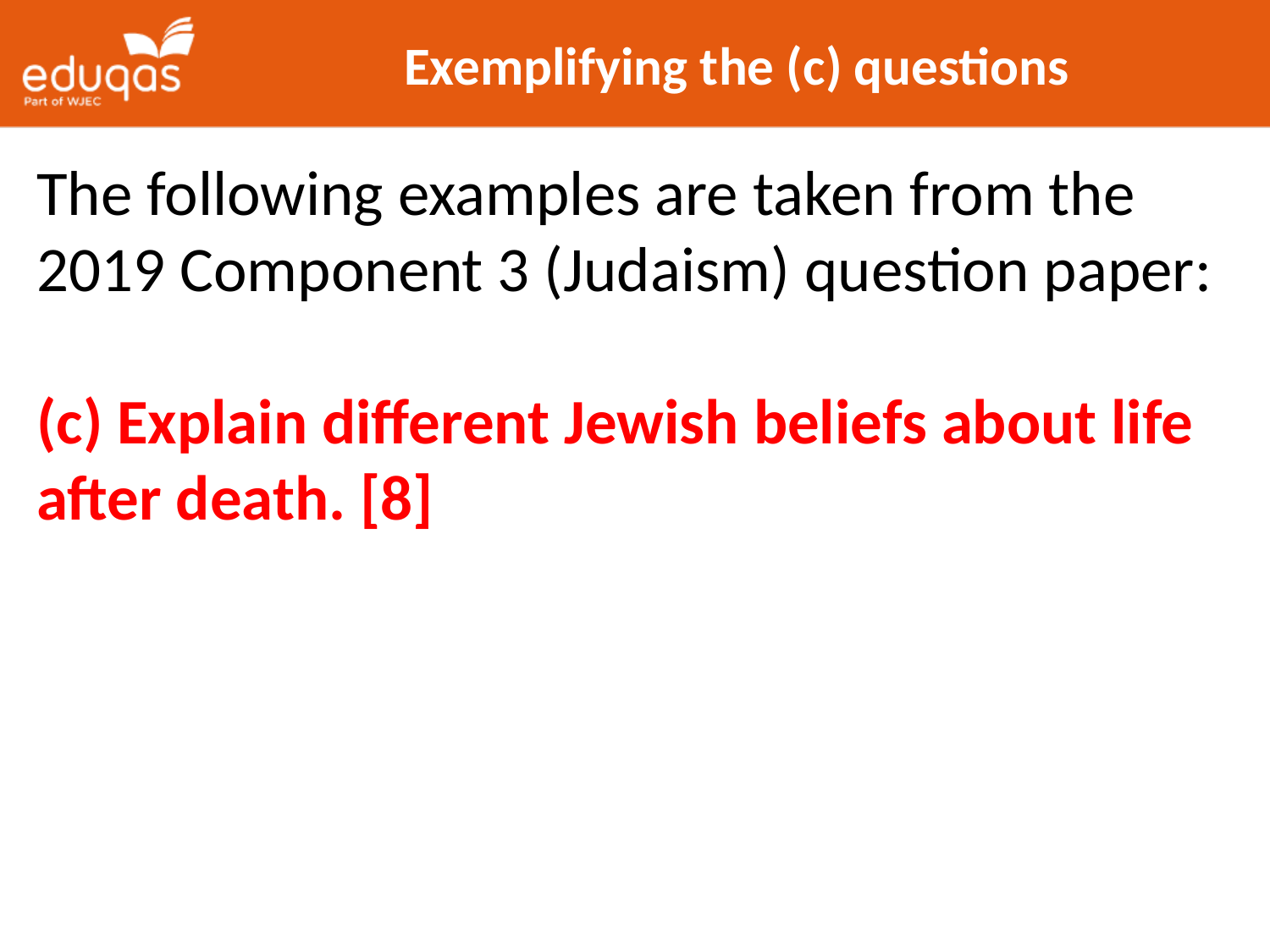

# Exemplifying the (c) questions
The following examples are taken from the 2019 Component 3 (Judaism) question paper:

(c) Explain different Jewish beliefs about life after death. [8]